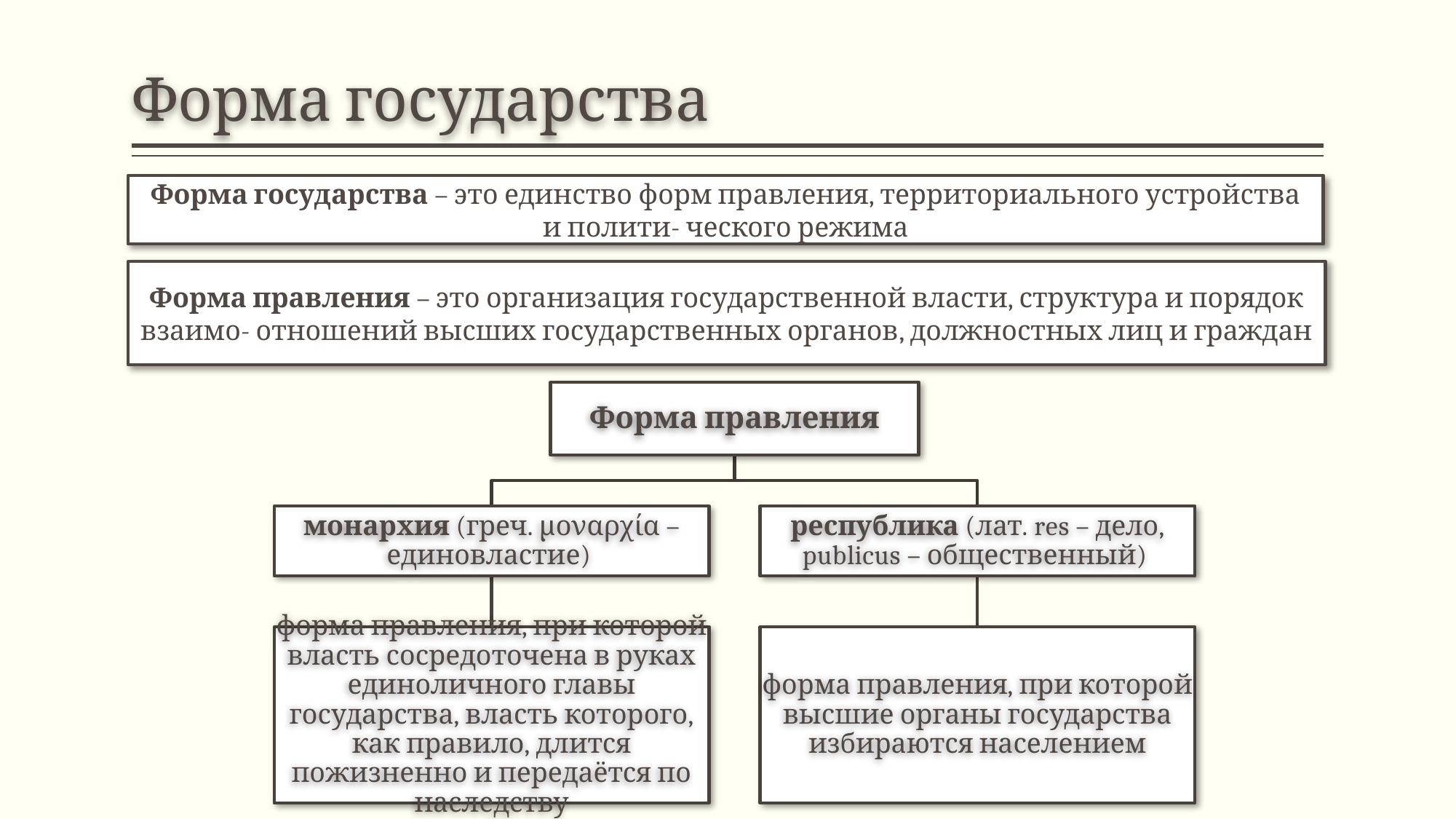

# Форма государства
Форма государства – это единство форм правления, территориального устройства и полити- ческого режима
Форма правления – это организация государственной власти, структура и порядок взаимо- отношений высших государственных органов, должностных лиц и граждан

Форма правления

монархия (греч. μοναρχία –единовластие)

республика (лат. res – дело, publicus – общественный)

форма правления, при которой власть сосредоточена в руках единоличного главы государства, власть которого, как правило, длится пожизненно и передаётся по наследству

форма правления, при которой высшие органы государства избираются населением